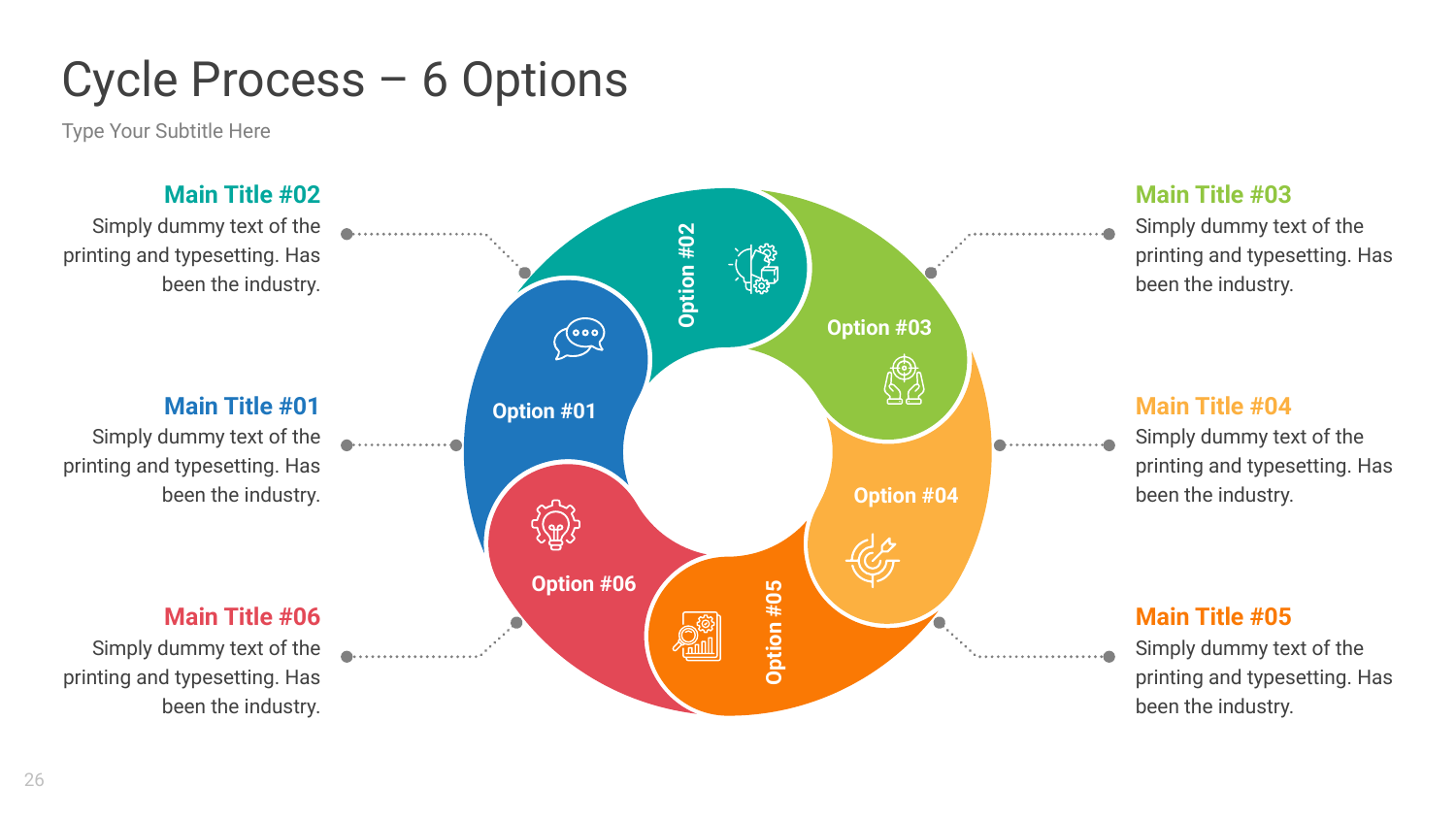

# Cycle Process – 6 Options
Type Your Subtitle Here
Main Title #02
Simply dummy text of the printing and typesetting. Has been the industry.
Main Title #03
Simply dummy text of the printing and typesetting. Has been the industry.

Option #02

Option #03

Main Title #01
Simply dummy text of the printing and typesetting. Has been the industry.
Main Title #04
Simply dummy text of the printing and typesetting. Has been the industry.
Option #01

Option #04

Option #06
Main Title #06
Simply dummy text of the printing and typesetting. Has been the industry.
Main Title #05
Simply dummy text of the printing and typesetting. Has been the industry.

Option #05